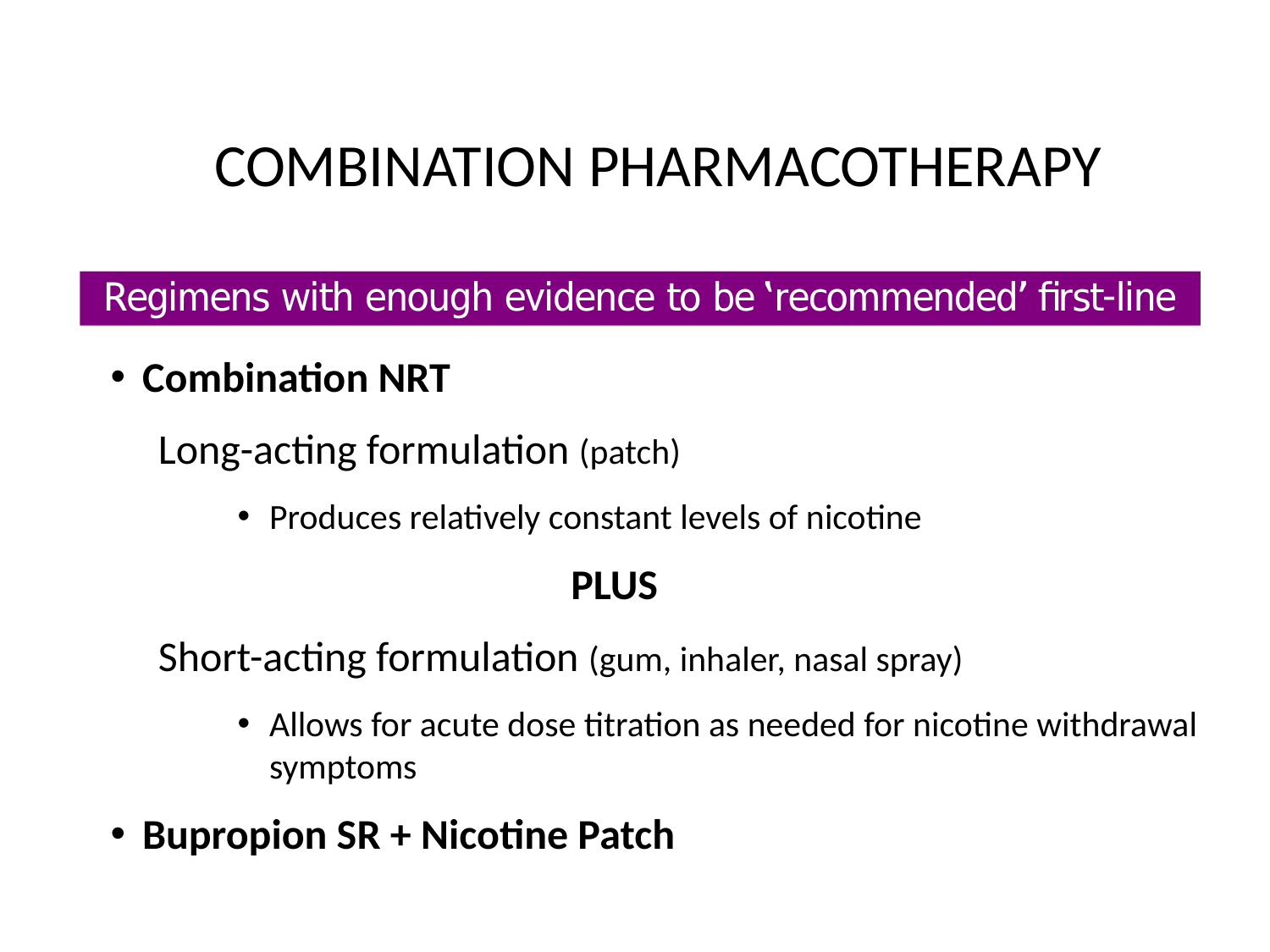

COMBINATION PHARMACOTHERAPY
Regimens with enough evidence to be ‘recommended’ first-line
Combination NRT
Long-acting formulation (patch)
Produces relatively constant levels of nicotine
				PLUS
Short-acting formulation (gum, inhaler, nasal spray)
Allows for acute dose titration as needed for nicotine withdrawal symptoms
Bupropion SR + Nicotine Patch